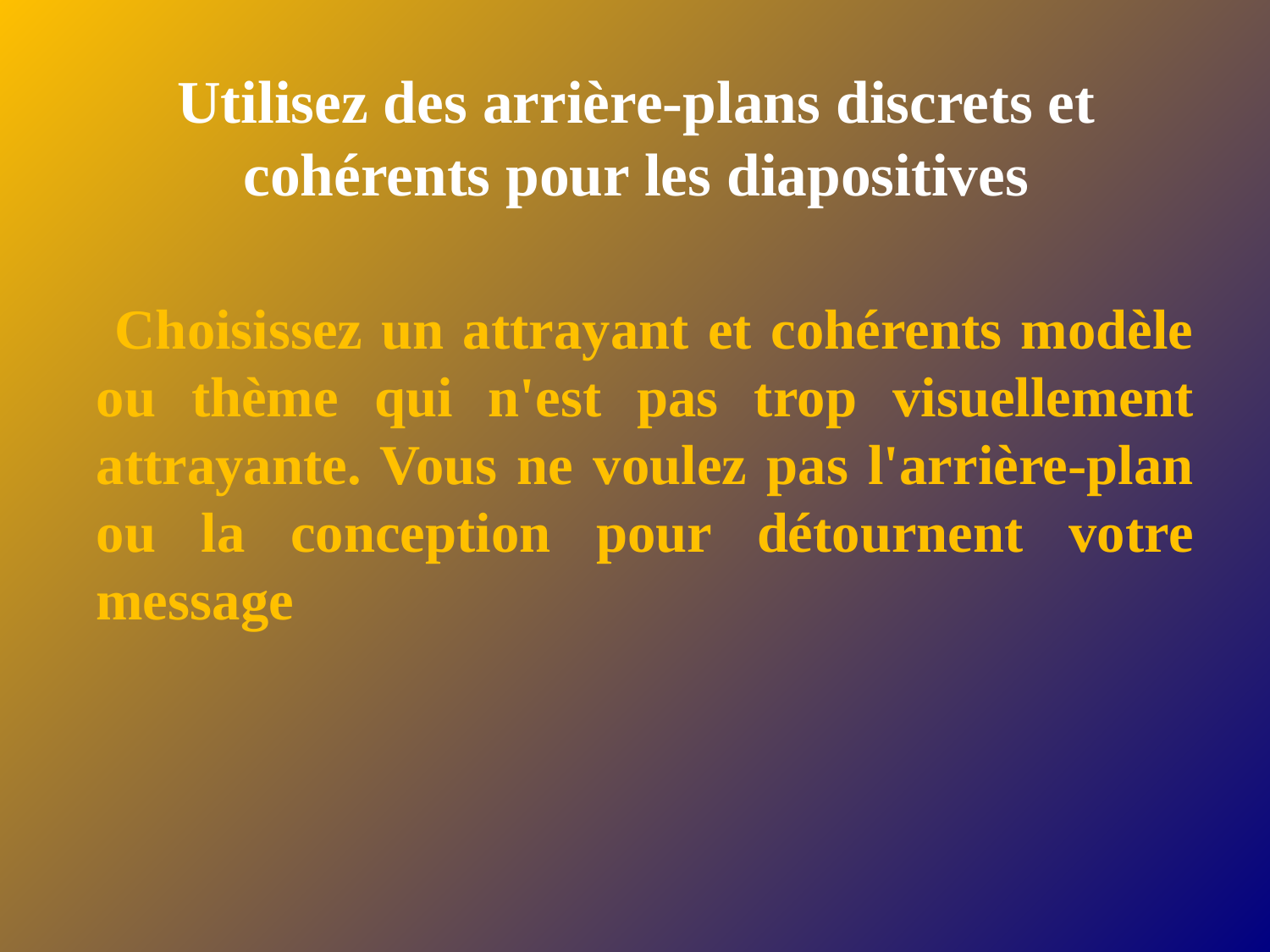

# Utilisez des arrière-plans discrets et cohérents pour les diapositives
 Choisissez un attrayant et cohérents modèle ou thème qui n'est pas trop visuellement attrayante. Vous ne voulez pas l'arrière-plan ou la conception pour détournent votre message